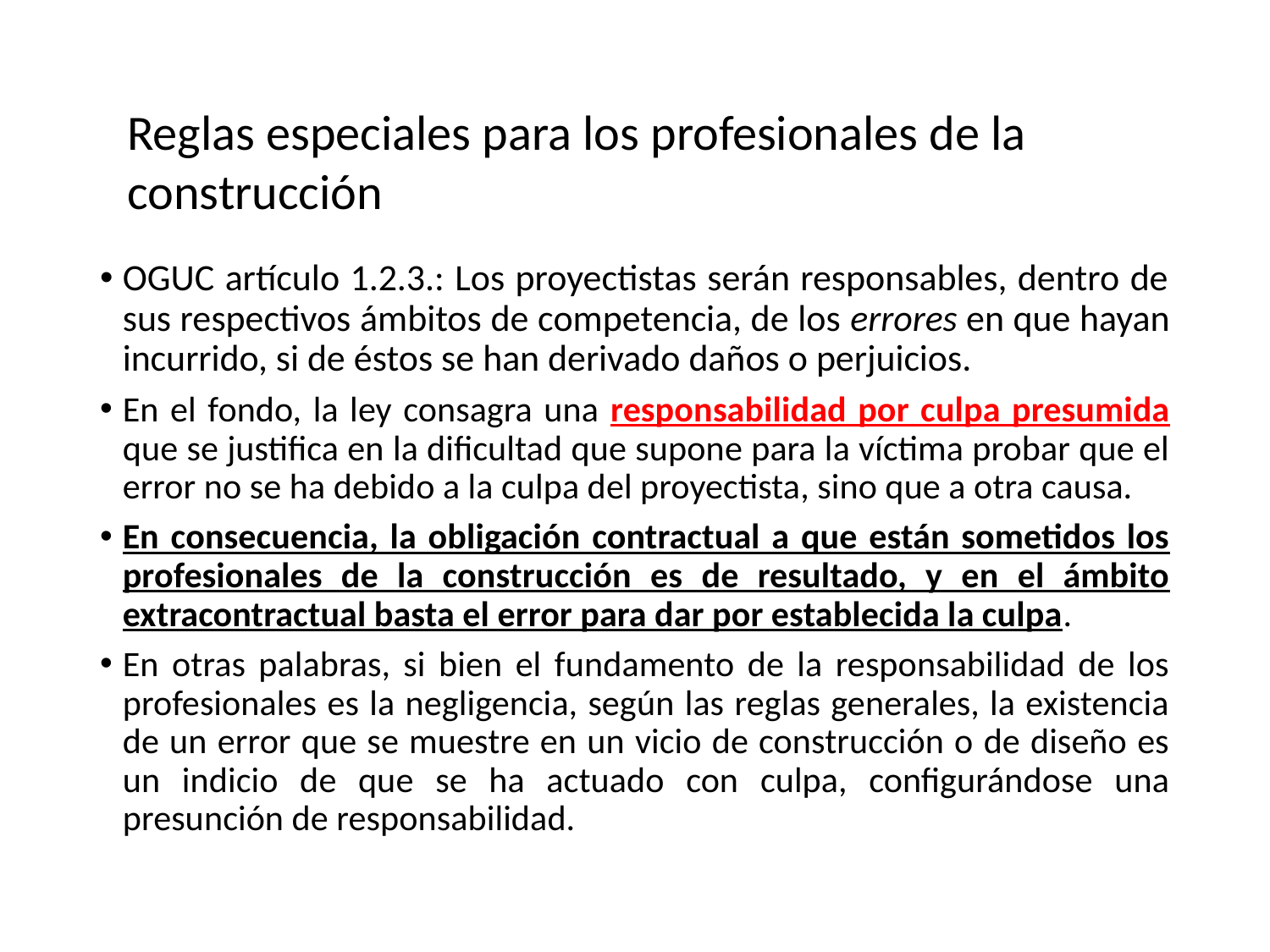

Reglas especiales para los profesionales de la construcción

OGUC artículo 1.2.3.: Los proyectistas serán responsables, dentro de sus respectivos ámbitos de competencia, de los errores en que hayan incurrido, si de éstos se han derivado daños o perjuicios.
En el fondo, la ley consagra una responsabilidad por culpa presumida que se justifica en la dificultad que supone para la víctima probar que el error no se ha debido a la culpa del proyectista, sino que a otra causa.
En consecuencia, la obligación contractual a que están sometidos los profesionales de la construcción es de resultado, y en el ámbito extracontractual basta el error para dar por establecida la culpa.
En otras palabras, si bien el fundamento de la responsabilidad de los profesionales es la negligencia, según las reglas generales, la existencia de un error que se muestre en un vicio de construcción o de diseño es un indicio de que se ha actuado con culpa, configurándose una presunción de responsabilidad.